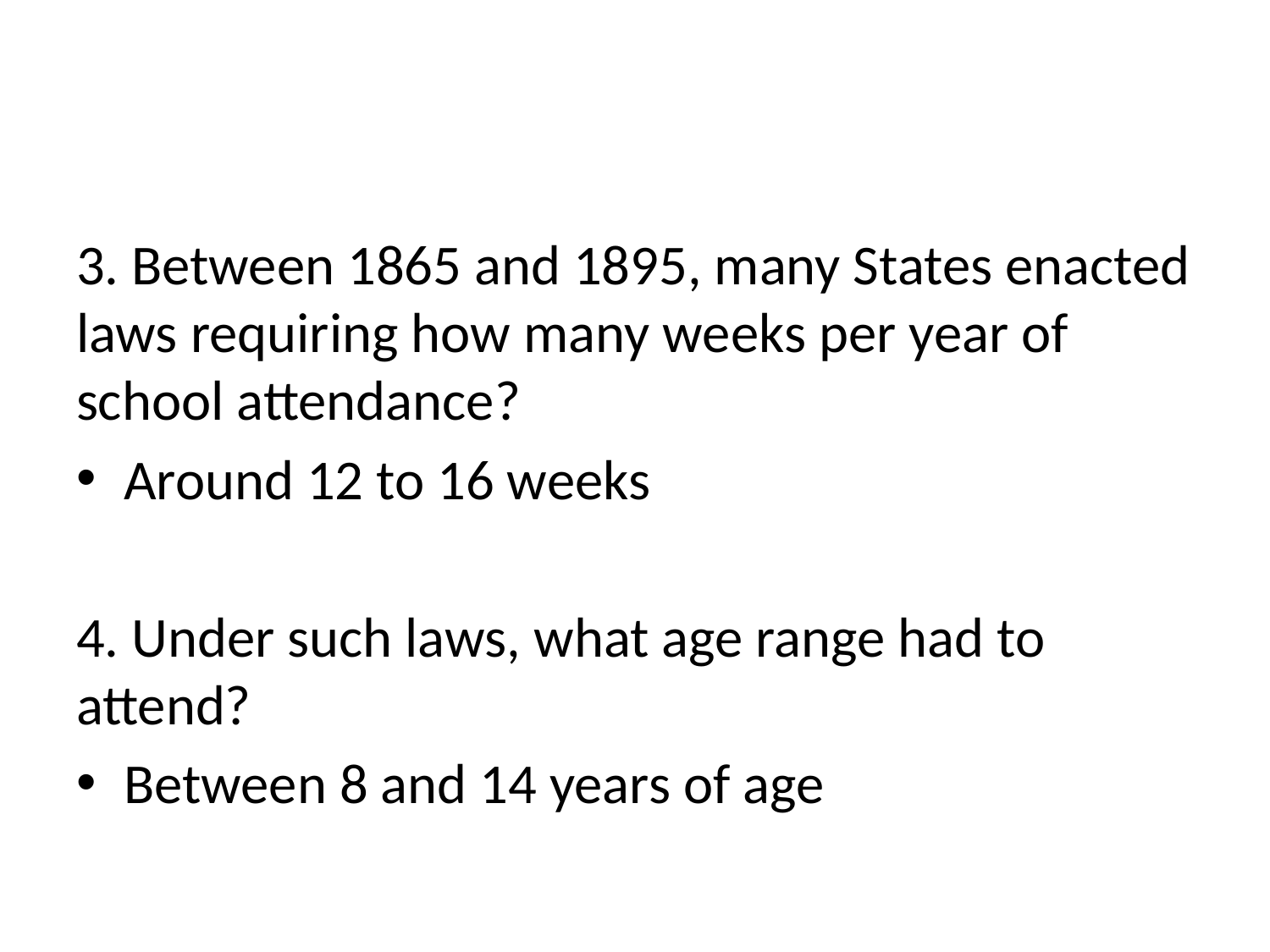

#
3. Between 1865 and 1895, many States enacted laws requiring how many weeks per year of school attendance?
Around 12 to 16 weeks

4. Under such laws, what age range had to attend?
Between 8 and 14 years of age